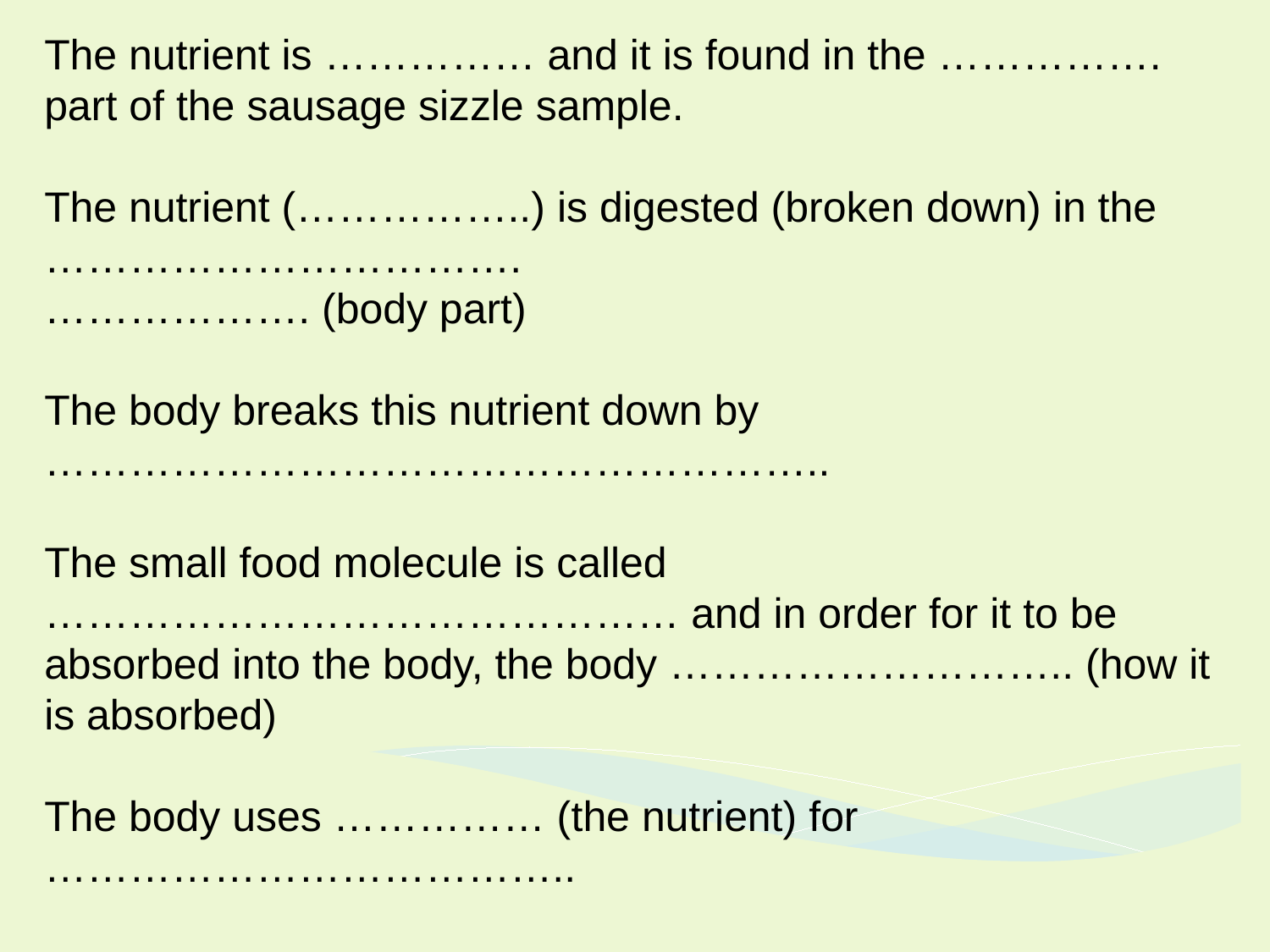

The nutrient is …………… and it is found in the ……………. part of the sausage sizzle sample.

The nutrient (……………..) is digested (broken down) in the …………………………….
………………. (body part)

The body breaks this nutrient down by ………………………………………………..

The small food molecule is called ……………………………………… and in order for it to be absorbed into the body, the body ……………………….. (how it is absorbed)

The body uses …………… (the nutrient) for ………………………………..